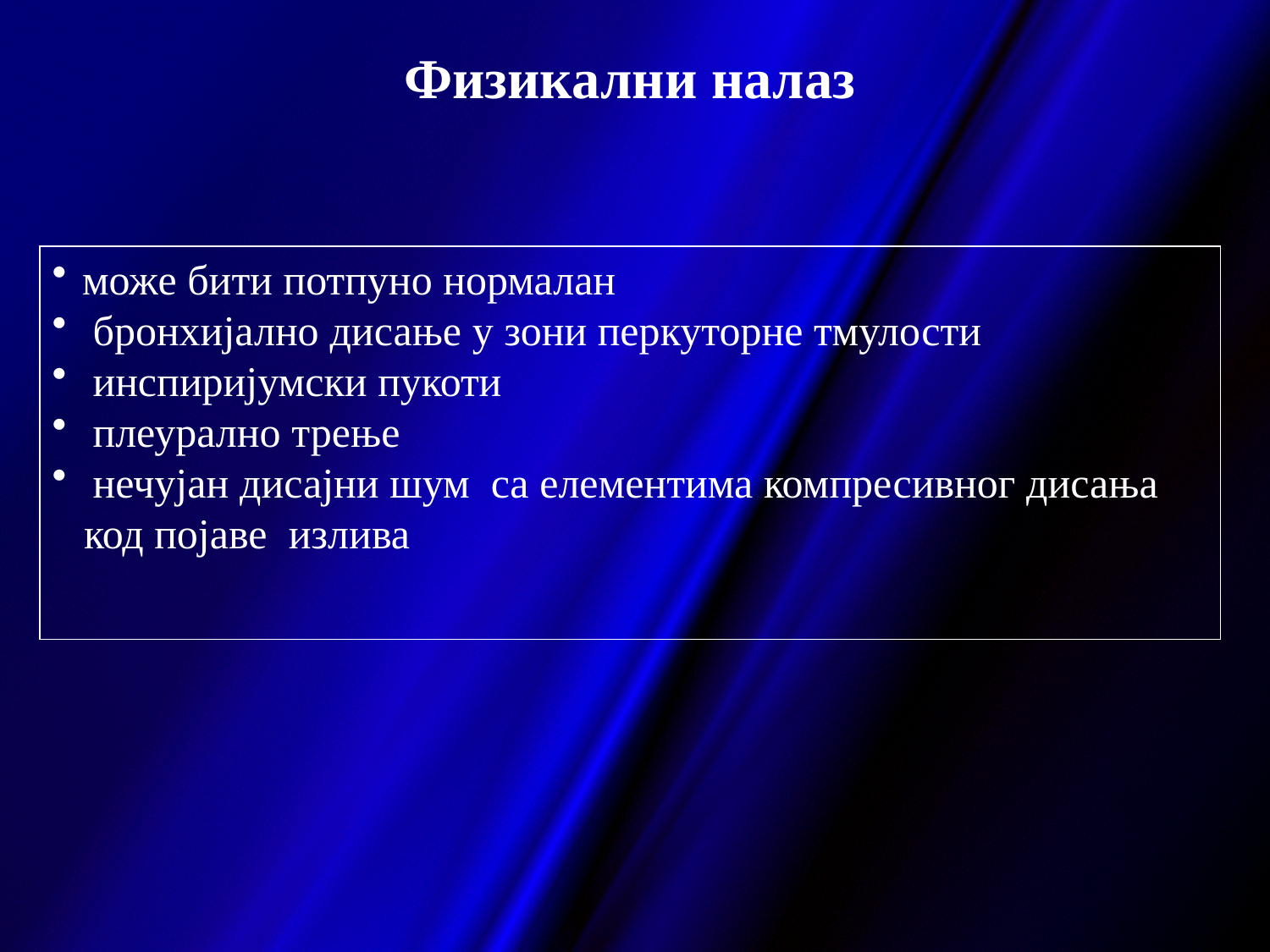

Физикални налаз
може бити потпуно нормалан
 бронхијално дисање у зони перкуторне тмулости
 инспиријумски пукоти
 плеурално трење
 нечујан дисајни шум  са елементима компресивног дисања
   код појаве  излива